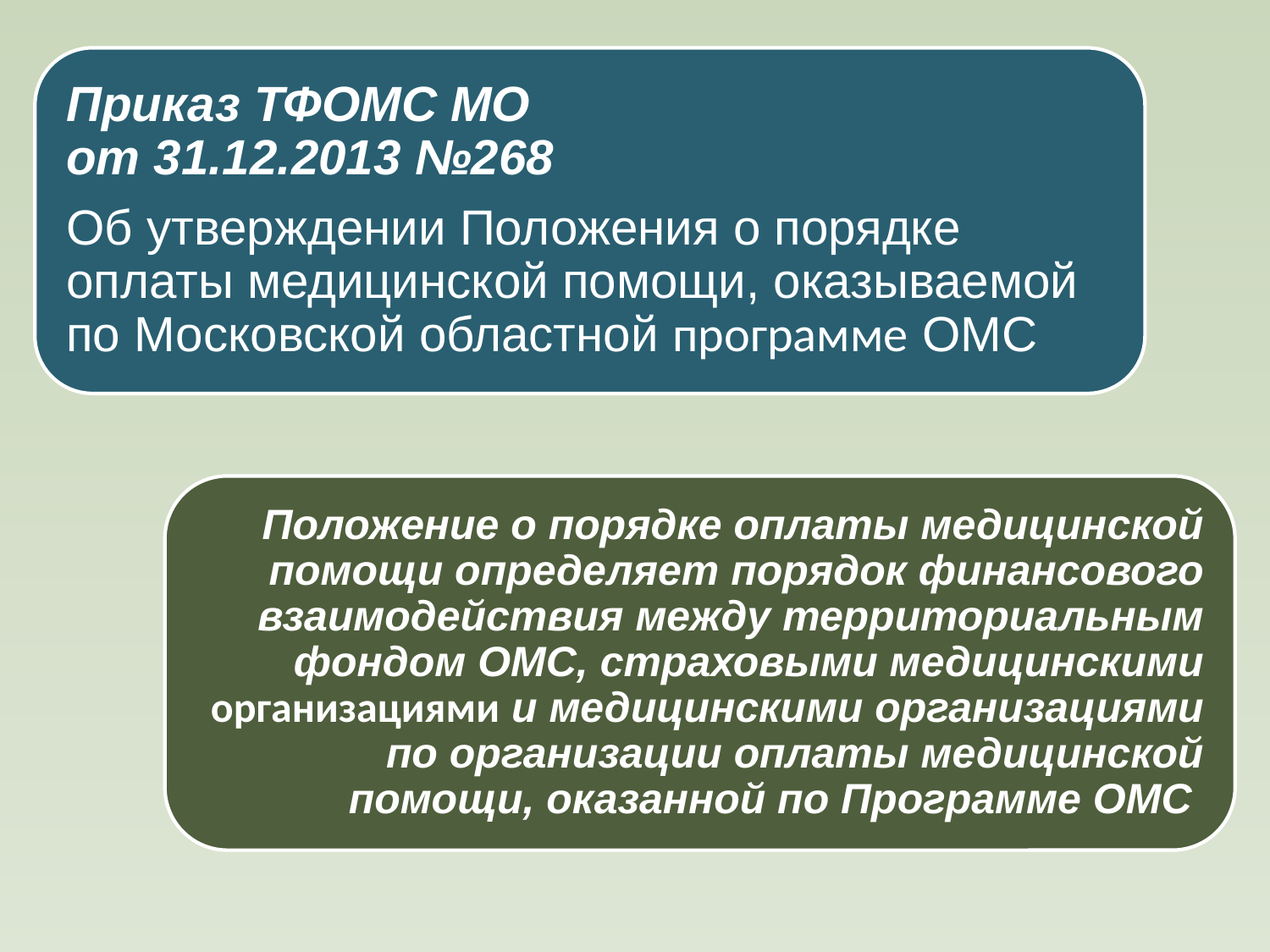

Приказ ТФОМС МО
от 31.12.2013 №268
Об утверждении Положения о порядке оплаты медицинской помощи, оказываемой по Московской областной программе ОМС
Положение о порядке оплаты медицинской помощи определяет порядок финансового взаимодействия между территориальным фондом ОМС, страховыми медицинскими организациями и медицинскими организациями по организации оплаты медицинской помощи, оказанной по Программе ОМС